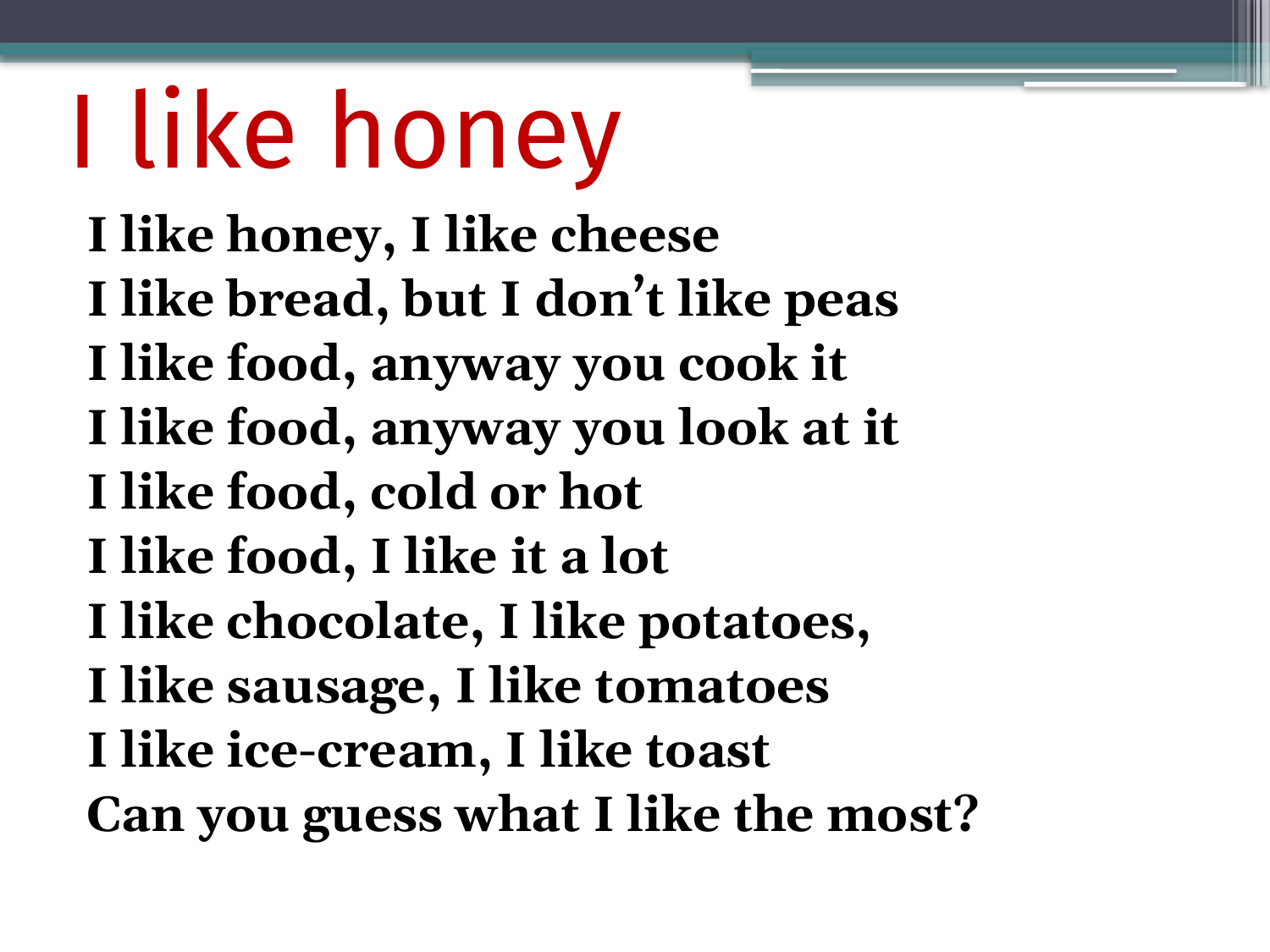

# I like honey
I like honey, I like cheese
I like bread, but I don’t like peas
I like food, anyway you cook it
I like food, anyway you look at it
I like food, cold or hot
I like food, I like it a lot
I like chocolate, I like potatoes,
I like sausage, I like tomatoes
I like ice-cream, I like toast
Can you guess what I like the most?